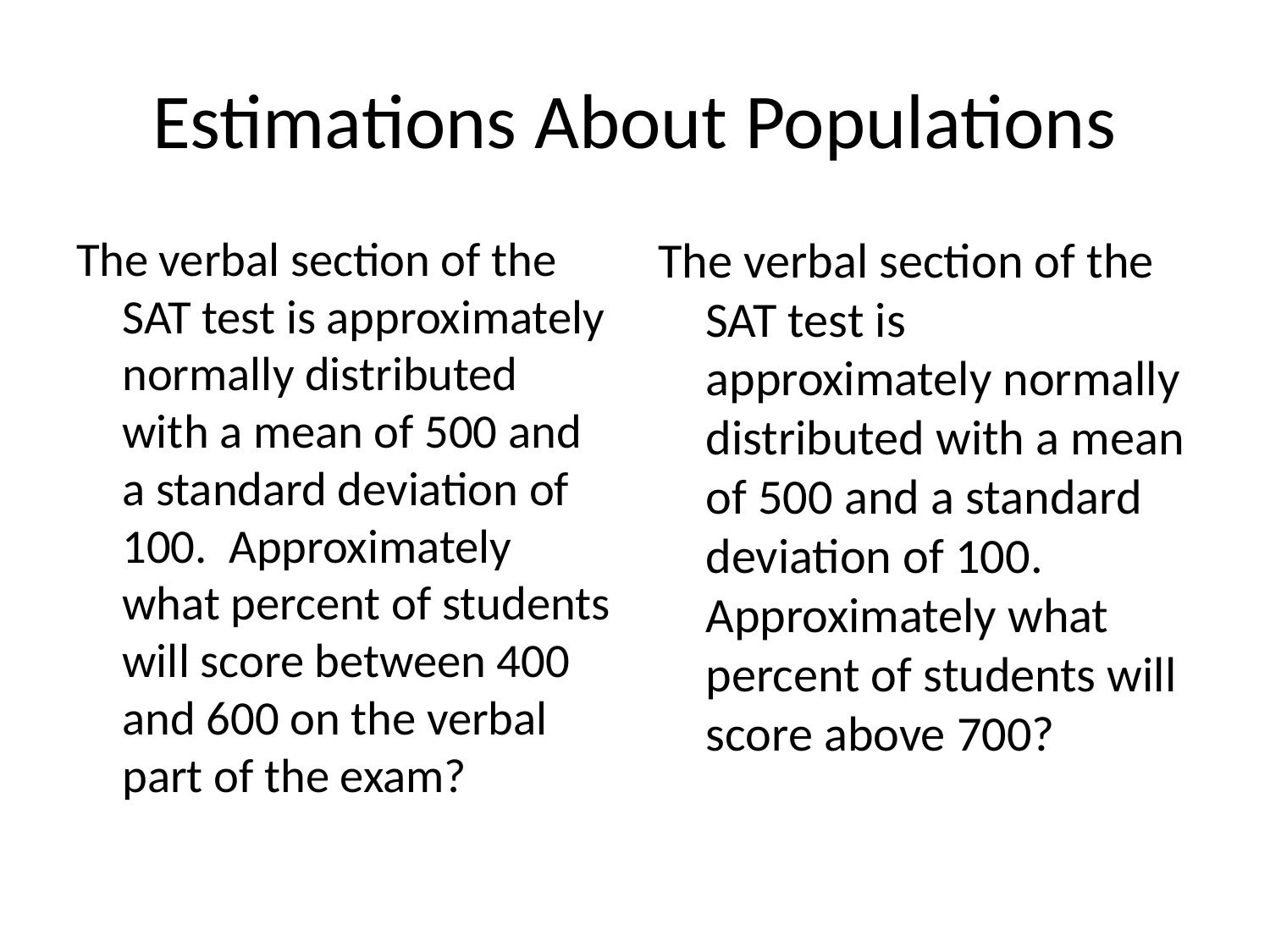

# Estimations About Populations
The verbal section of the SAT test is approximately normally distributed with a mean of 500 and a standard deviation of 100.  Approximately what percent of students will score between 400 and 600 on the verbal part of the exam?

The verbal section of the SAT test is approximately normally distributed with a mean of 500 and a standard deviation of 100.  Approximately what percent of students will score above 700?